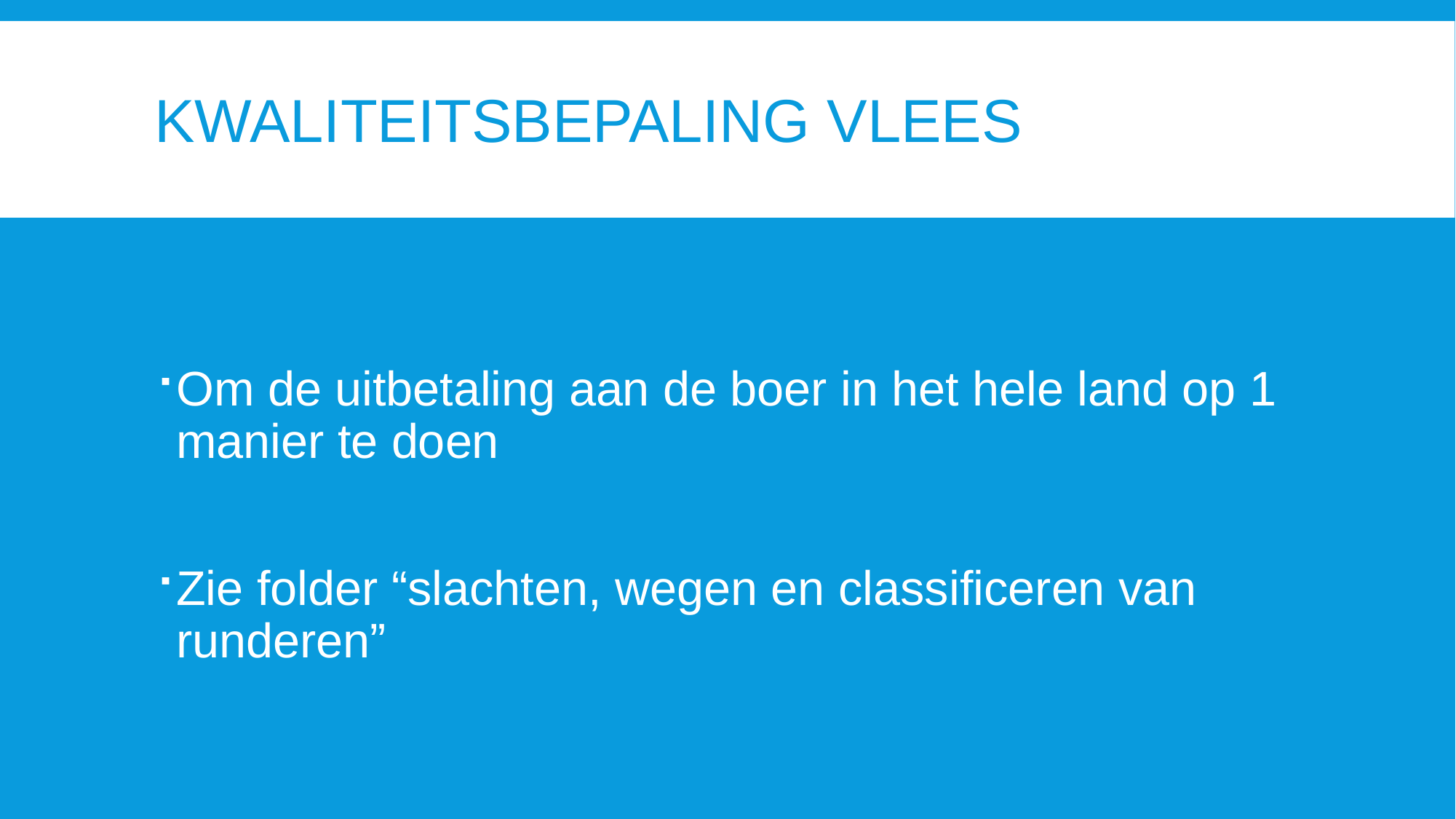

# Kwaliteitsbepaling vlees

Om de uitbetaling aan de boer in het hele land op 1 manier te doen

Zie folder “slachten, wegen en classificeren van runderen”